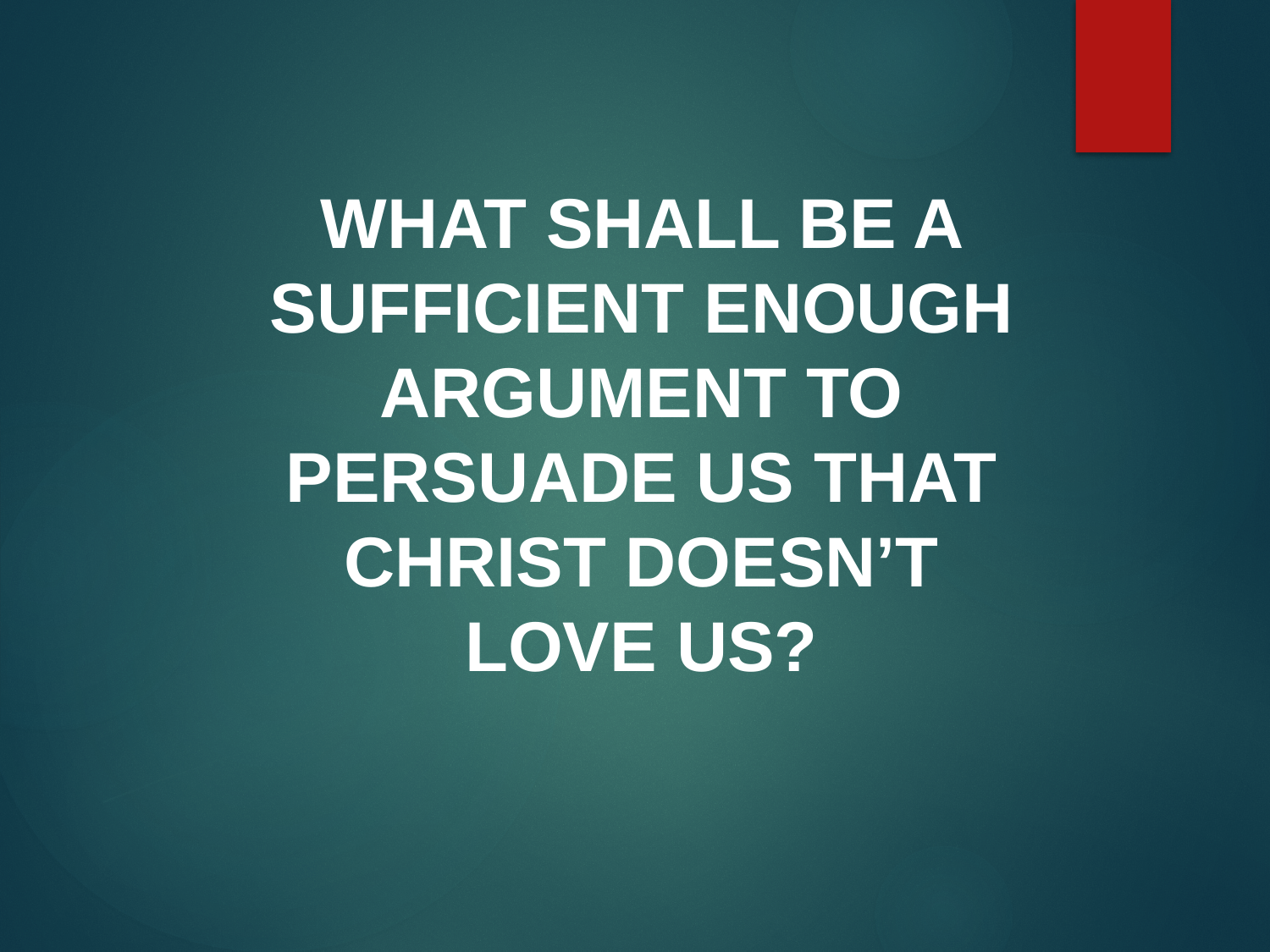

WHAT SHALL BE A SUFFICIENT ENOUGH ARGUMENT TO PERSUADE US THAT CHRIST DOESN’T LOVE US?